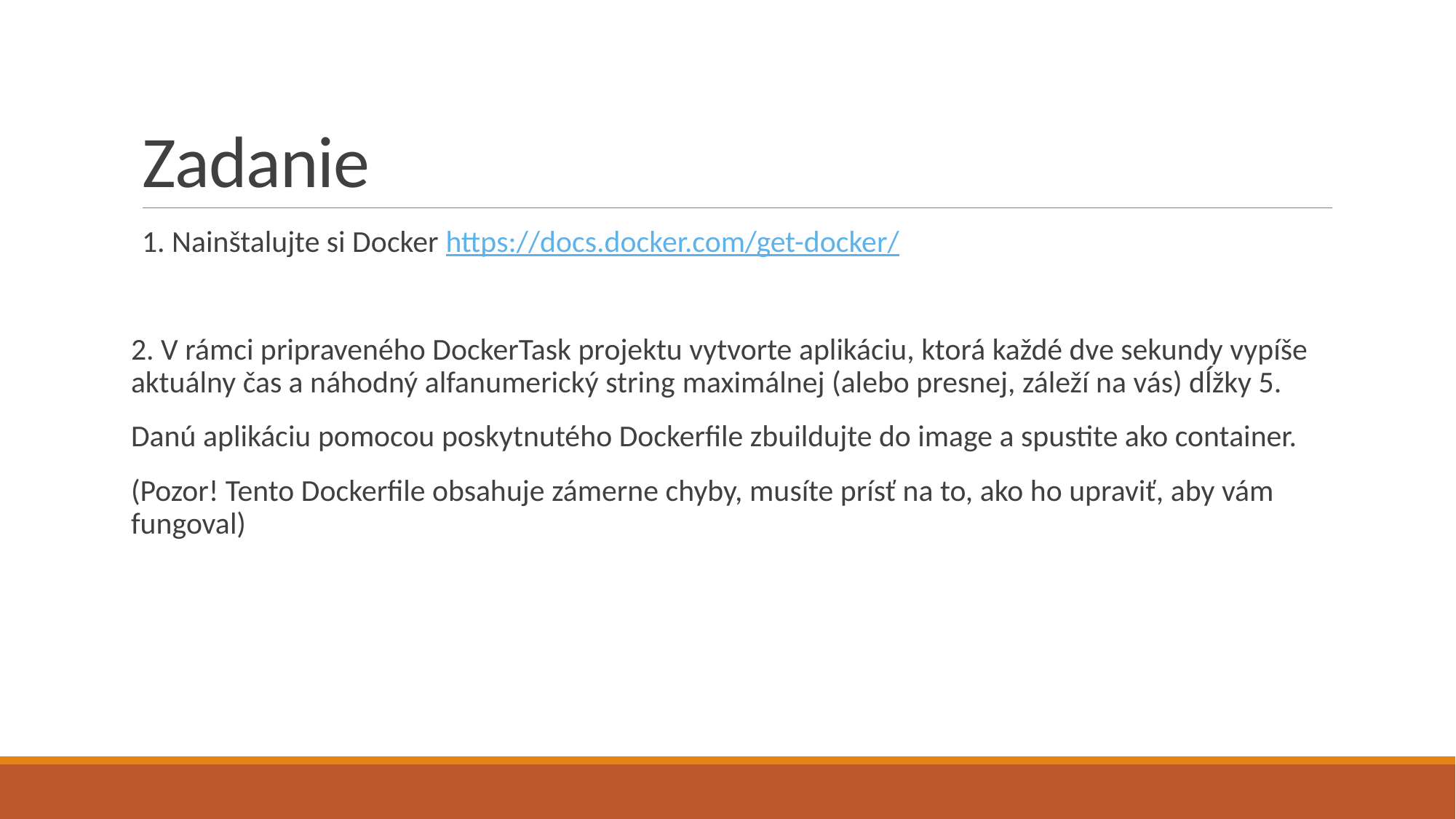

# Zadanie
1. Nainštalujte si Docker https://docs.docker.com/get-docker/

2. V rámci pripraveného DockerTask projektu vytvorte aplikáciu, ktorá každé dve sekundy vypíše aktuálny čas a náhodný alfanumerický string maximálnej (alebo presnej, záleží na vás) dĺžky 5.
Danú aplikáciu pomocou poskytnutého Dockerfile zbuildujte do image a spustite ako container.
(Pozor! Tento Dockerfile obsahuje zámerne chyby, musíte prísť na to, ako ho upraviť, aby vám fungoval)